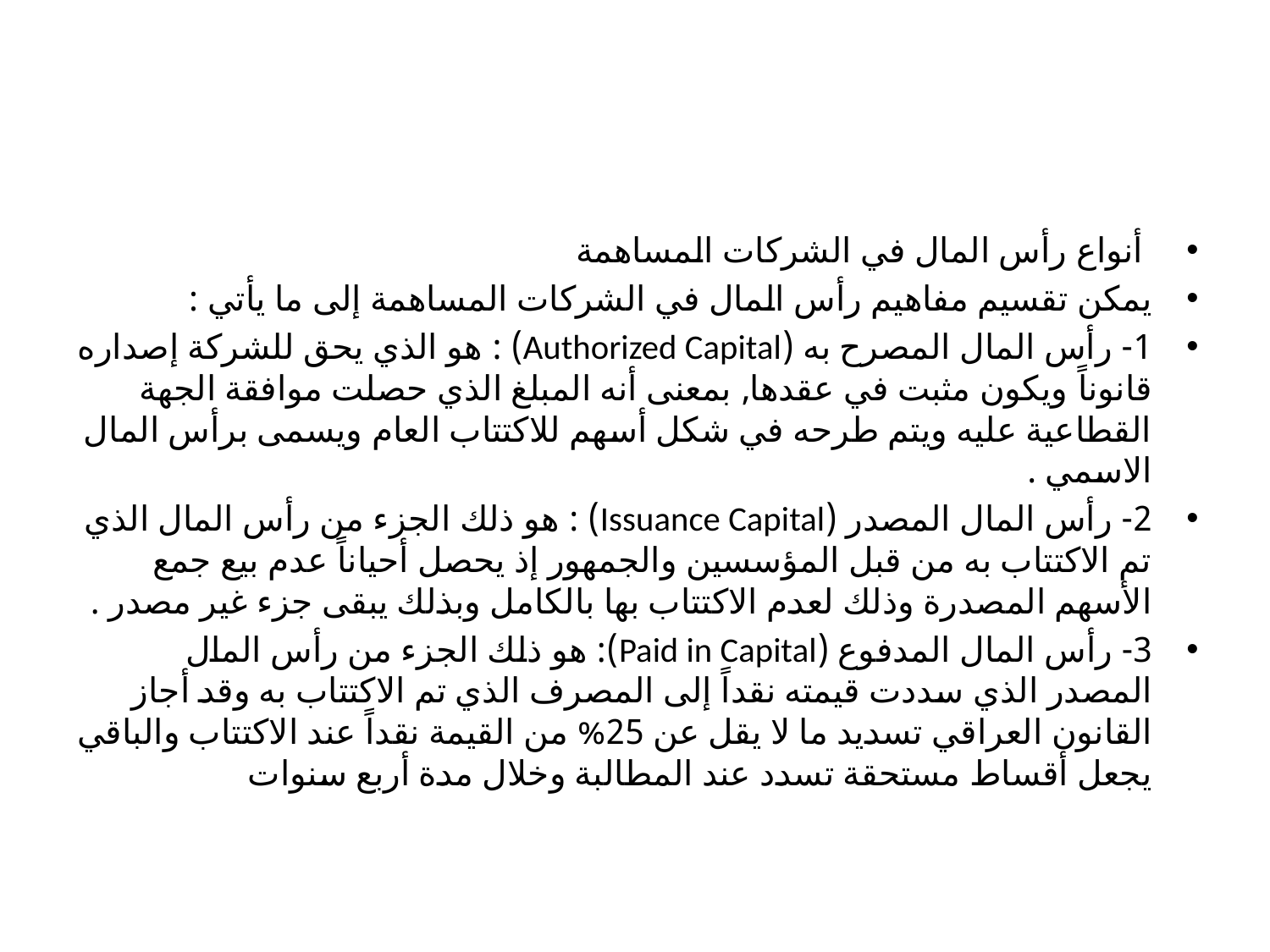

#
 أنواع رأس المال في الشركات المساهمة
يمكن تقسيم مفاهيم رأس المال في الشركات المساهمة إلى ما يأتي :
1- رأس المال المصرح به (Authorized Capital) : هو الذي يحق للشركة إصداره قانوناً ويكون مثبت في عقدها, بمعنى أنه المبلغ الذي حصلت موافقة الجهة القطاعية عليه ويتم طرحه في شكل أسهم للاكتتاب العام ويسمى برأس المال الاسمي .
2- رأس المال المصدر (Issuance Capital) : هو ذلك الجزء من رأس المال الذي تم الاكتتاب به من قبل المؤسسين والجمهور إذ يحصل أحياناً عدم بيع جمع الأسهم المصدرة وذلك لعدم الاكتتاب بها بالكامل وبذلك يبقى جزء غير مصدر .
3- رأس المال المدفوع (Paid in Capital): هو ذلك الجزء من رأس المال المصدر الذي سددت قيمته نقداً إلى المصرف الذي تم الاكتتاب به وقد أجاز القانون العراقي تسديد ما لا يقل عن 25% من القيمة نقداً عند الاكتتاب والباقي يجعل أقساط مستحقة تسدد عند المطالبة وخلال مدة أربع سنوات